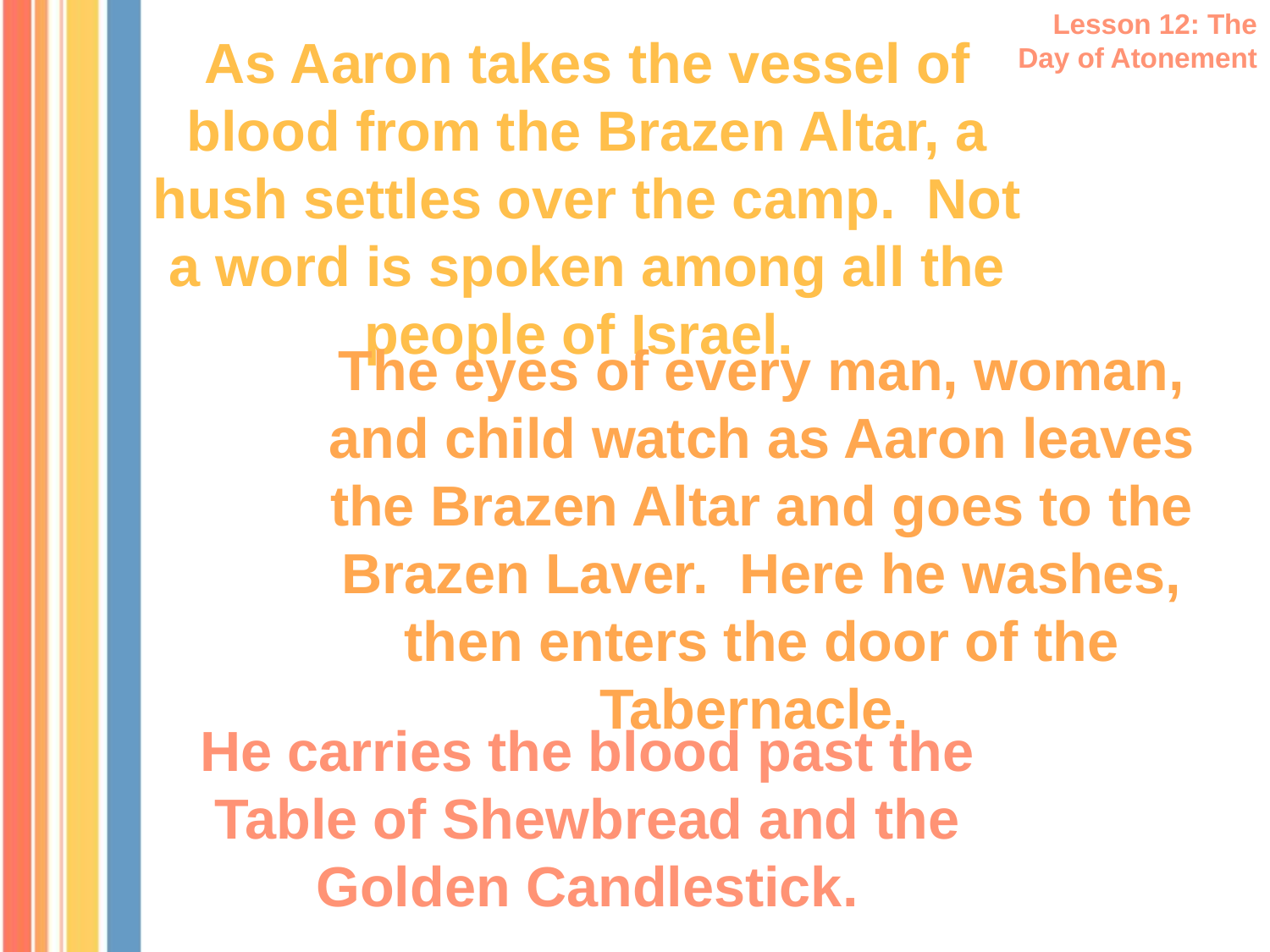

Lesson 12: The Day of Atonement
As Aaron takes the vessel of blood from the Brazen Altar, a hush settles over the camp.  Not a word is spoken among all the people of Israel.
The eyes of every man, woman, and child watch as Aaron leaves the Brazen Altar and goes to the Brazen Laver.  Here he washes, then enters the door of the Tabernacle.
He carries the blood past the Table of Shewbread and the Golden Candlestick.